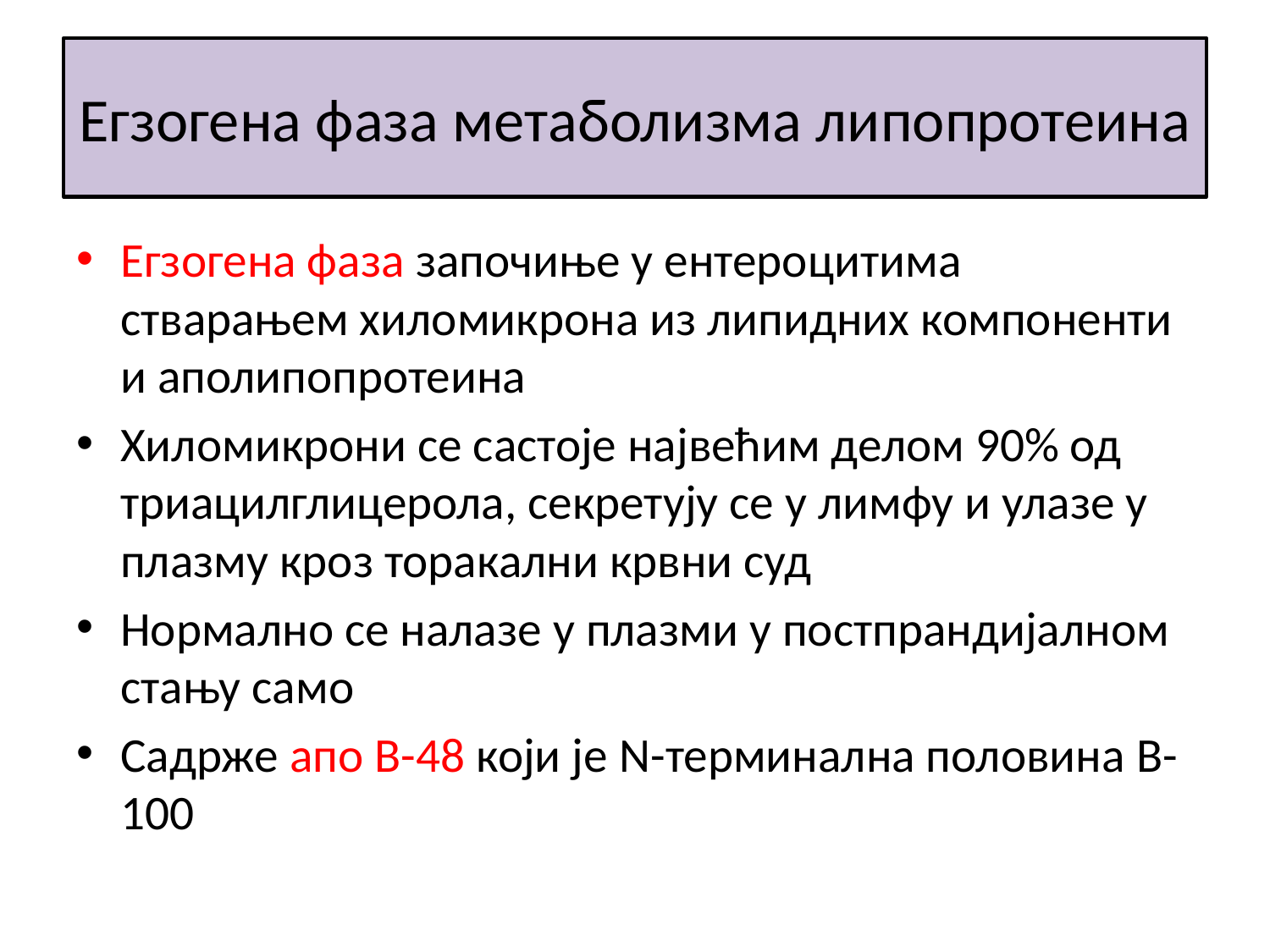

# Егзогена фаза метаболизма липопротеина
Егзогена фаза започиње у ентероцитима стварањем хиломикрона из липидних компоненти и аполипопротеина
Хиломикрони се састоје највећим делом 90% од триацилглицерола, секретују се у лимфу и улазе у плазму кроз торакални крвни суд
Нормално се налазе у плазми у постпрандијалном стању само
Садрже апо B-48 који је N-терминална половина B-100